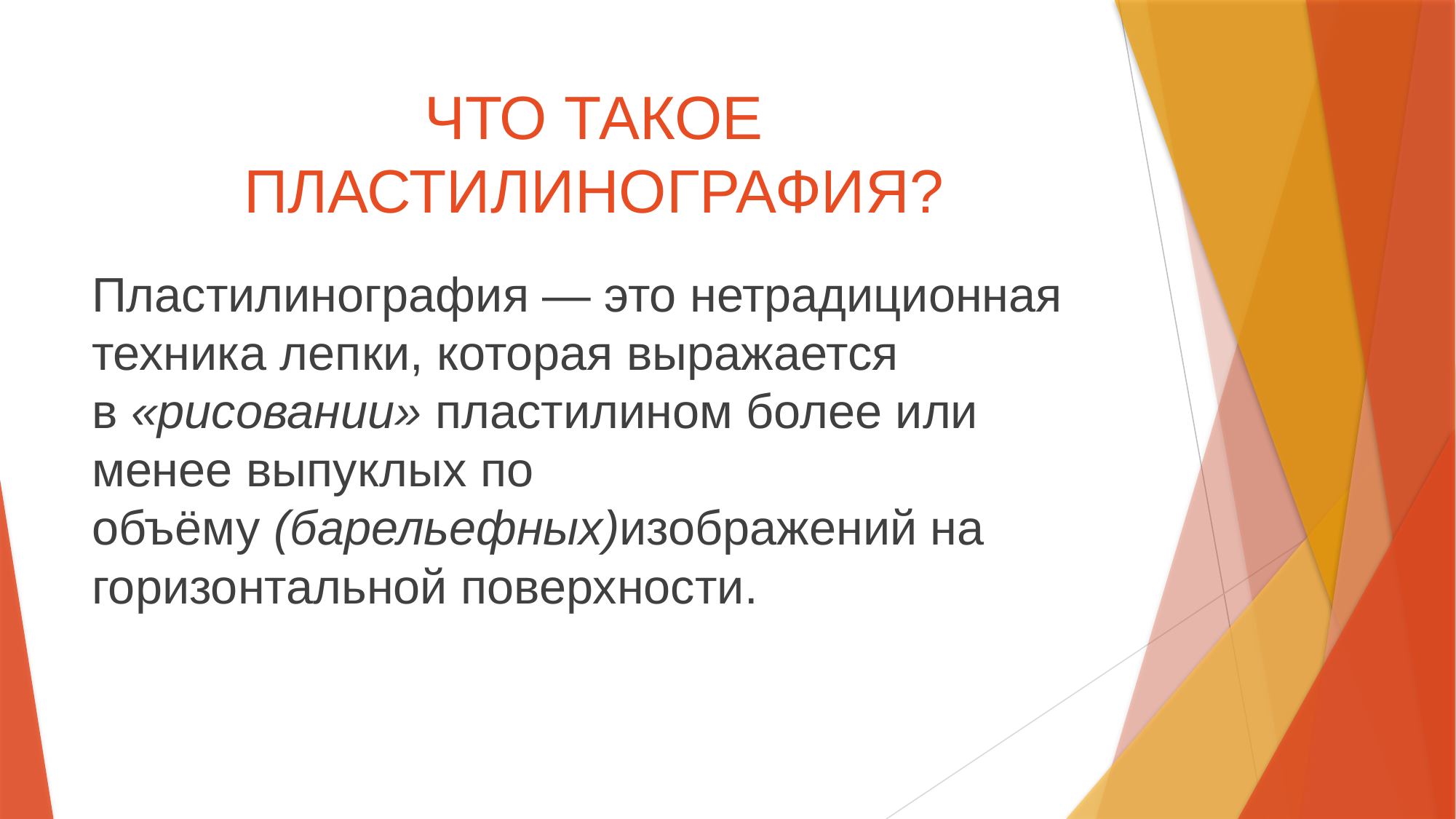

# ЧТО ТАКОЕ ПЛАСТИЛИНОГРАФИЯ?
Пластилинография — это нетрадиционная техника лепки, которая выражается в «рисовании» пластилином более или менее выпуклых по объёму (барельефных)изображений на горизонтальной поверхности.